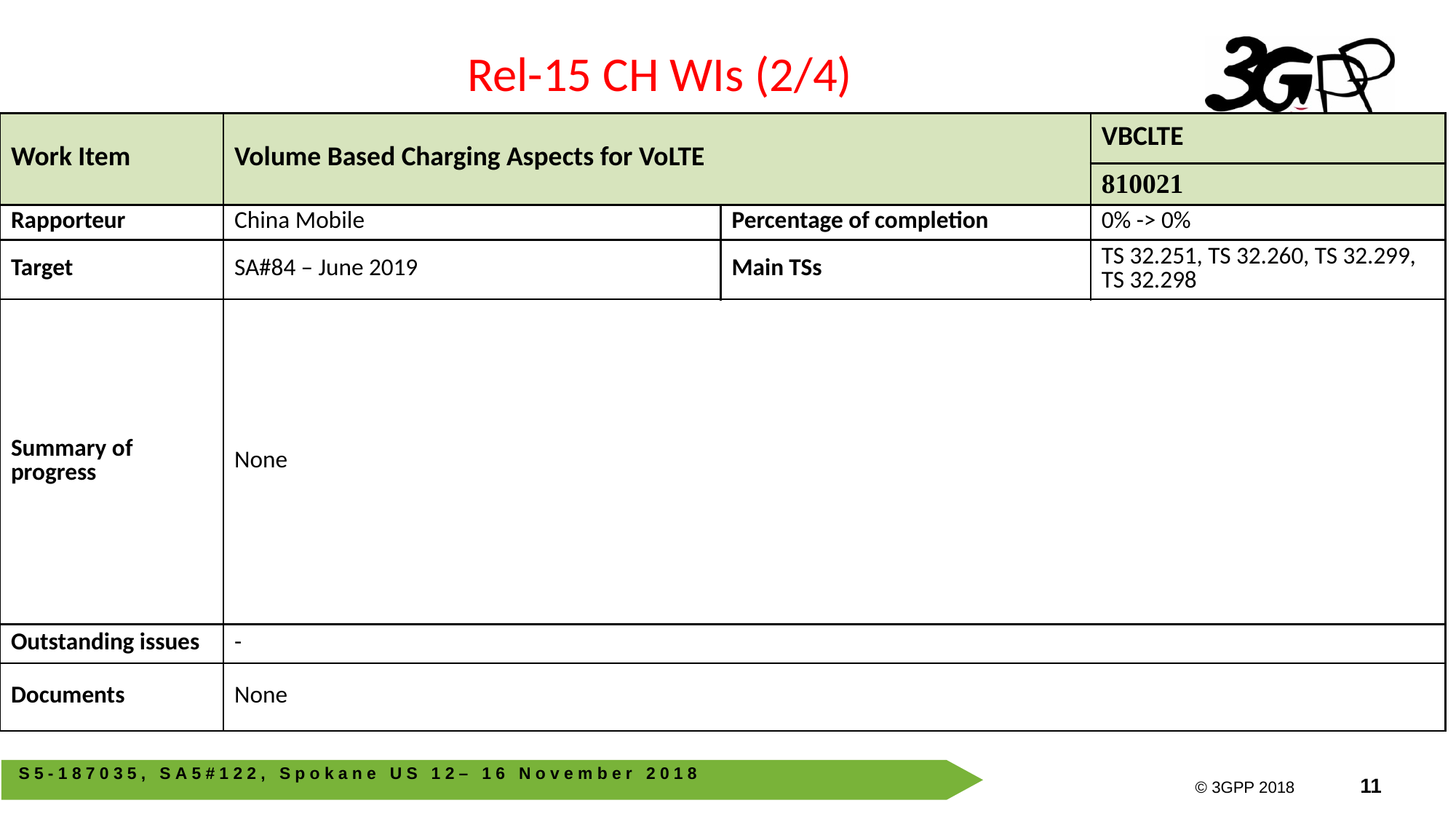

Rel-15 CH WIs (2/4)
| Work Item | Volume Based Charging Aspects for VoLTE |  | VBCLTE |
| --- | --- | --- | --- |
|  |  |  | 810021 |
| Rapporteur | China Mobile | Percentage of completion | 0% -> 0% |
| Target | SA#84 – June 2019 | Main TSs | TS 32.251, TS 32.260, TS 32.299, TS 32.298 |
| Summary of progress | None |  |  |
| Outstanding issues | - |  |  |
| Documents | None |  |  |